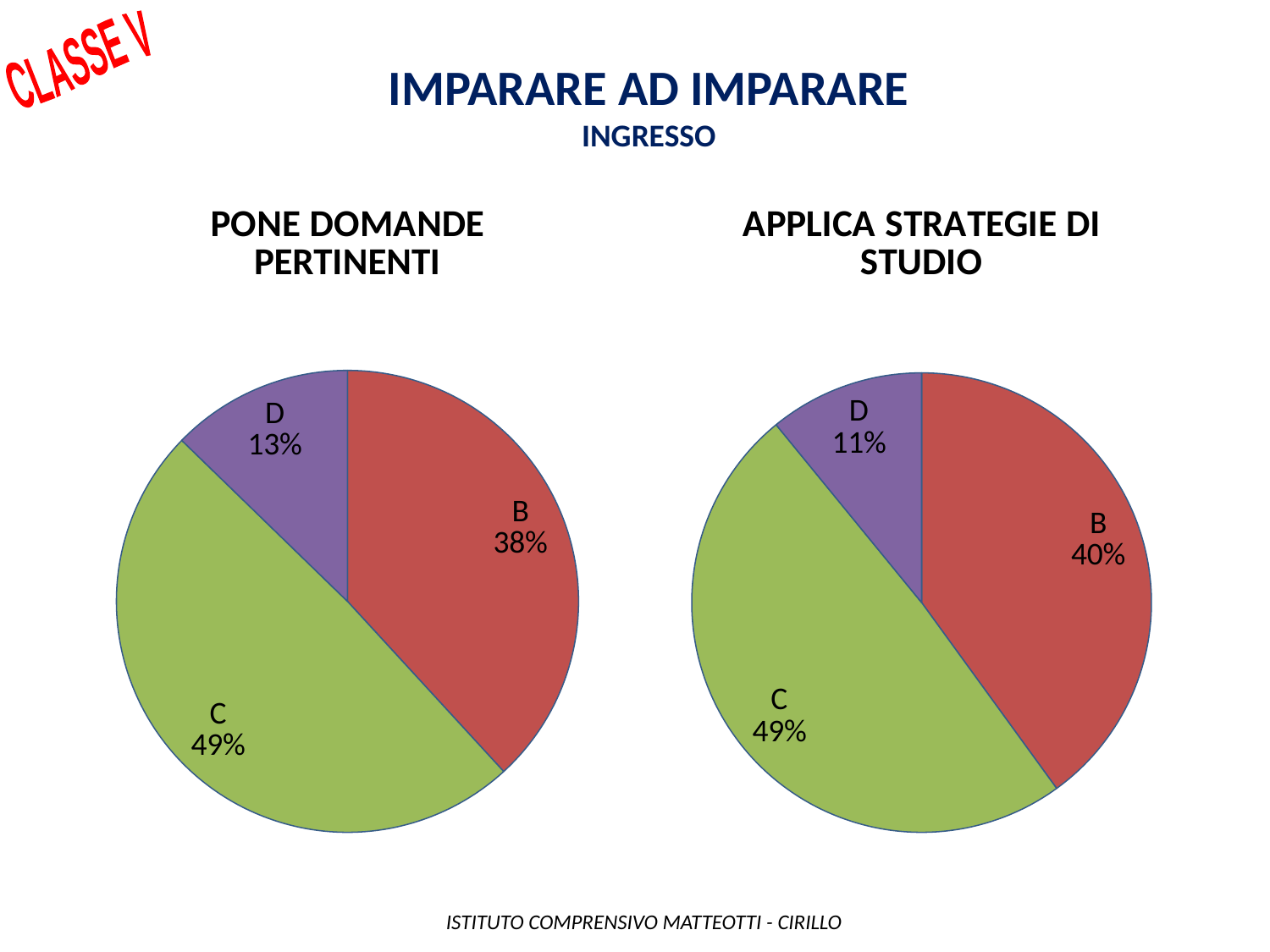

CLASSE V
Imparare ad imparare
INGRESSO

### Chart: PONE DOMANDE PERTINENTI

| Category |  |
|---|---|
| A | 0.0 |
| B | 21.0 |
| C | 27.0 |
| D | 7.0 |

### Chart: APPLICA STRATEGIE DI STUDIO

| Category |  |
|---|---|
| A | 0.0 |
| B | 22.0 |
| C | 27.0 |
| D | 6.0 |
 ISTITUTO COMPRENSIVO MATTEOTTI - CIRILLO